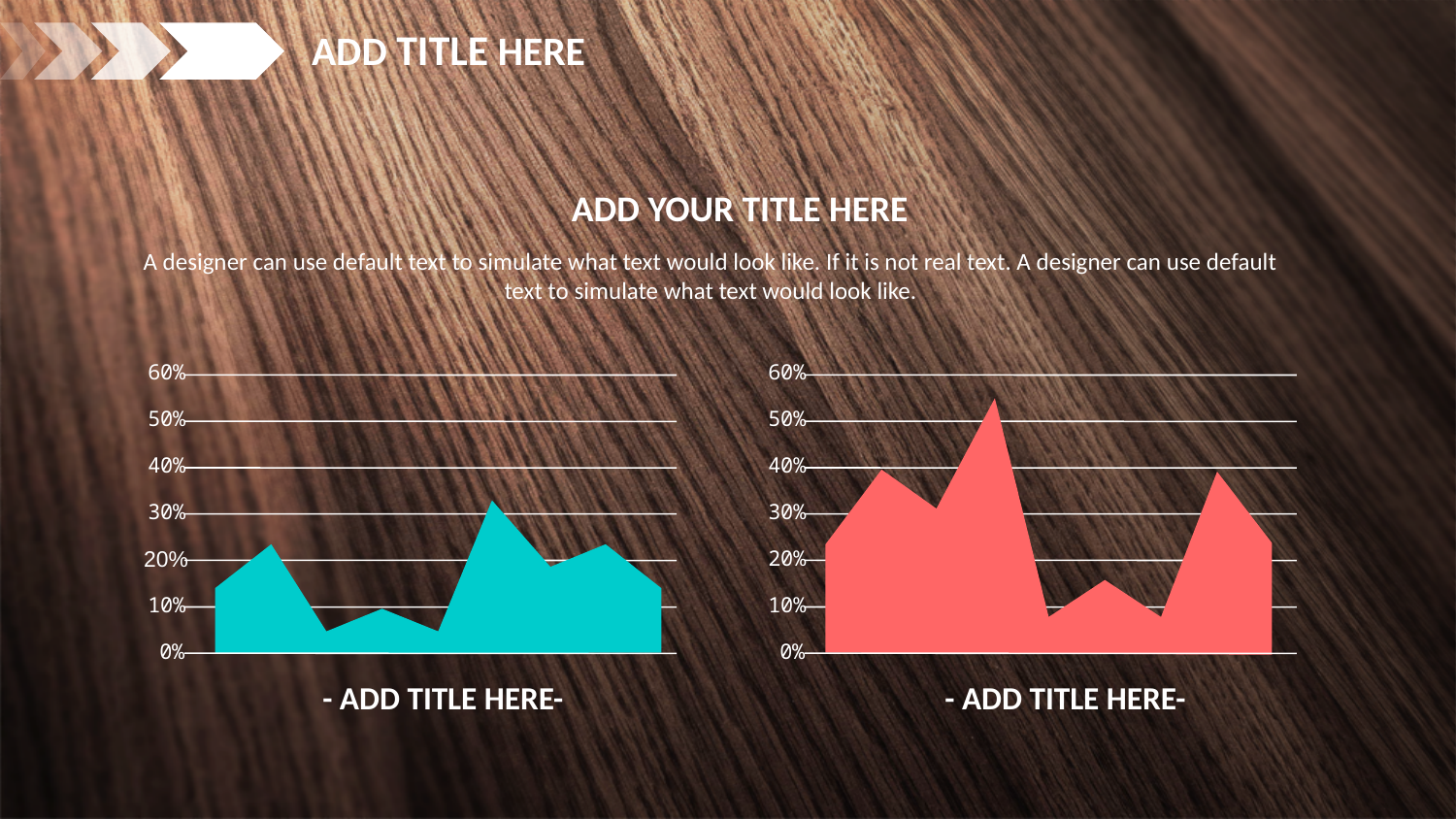

ADD TITLE HERE

ADD YOUR TITLE HERE
A designer can use default text to simulate what text would look like. If it is not real text. A designer can use default text to simulate what text would look like.
60%
60%

50%
50%

40%
40%

30%
30%

20%
20%

10%
10%

0%
0%

 - ADD TITLE HERE-
 - ADD TITLE HERE-